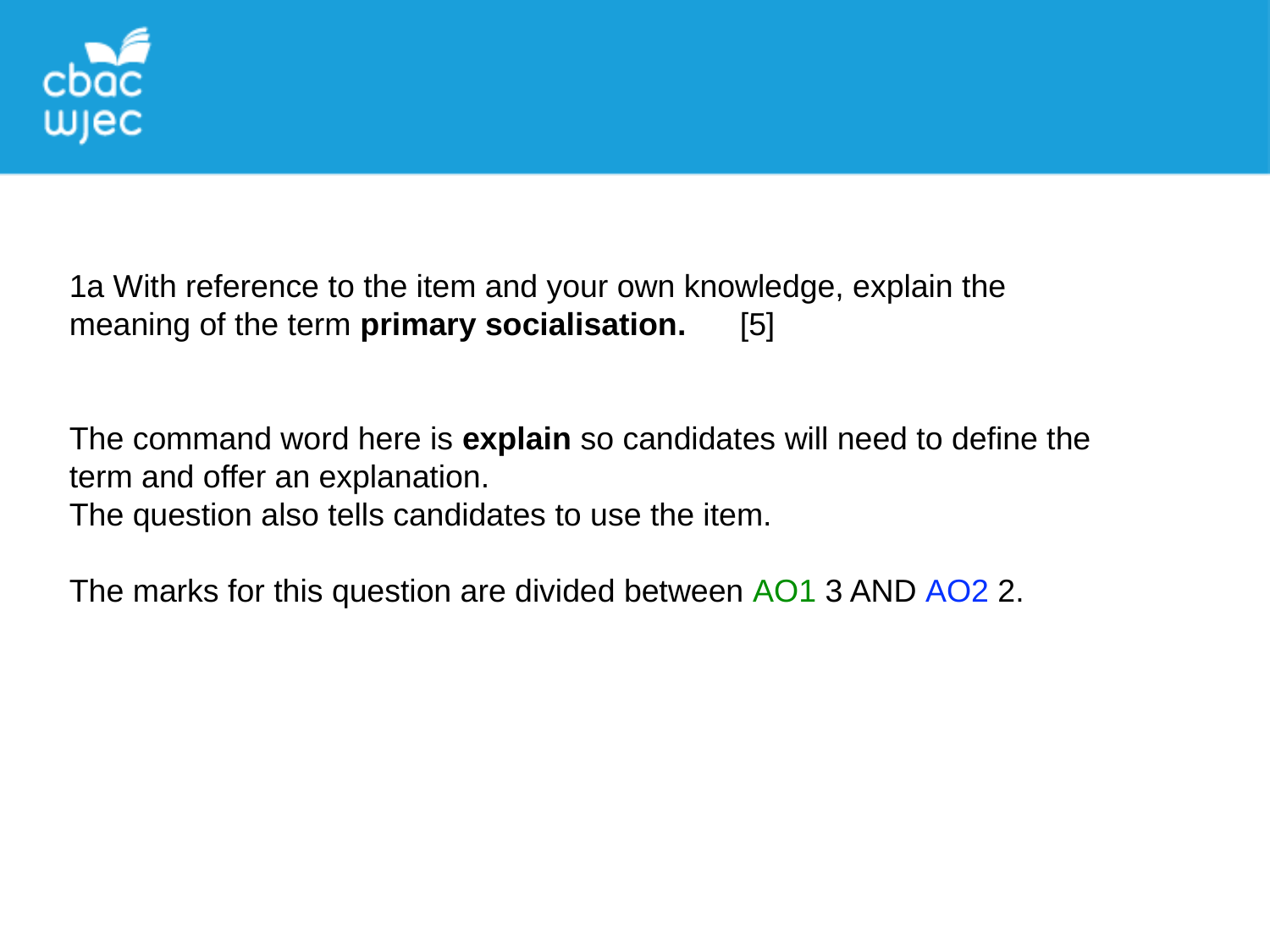

1a With reference to the item and your own knowledge, explain the meaning of the term primary socialisation.      [5]

The command word here is explain so candidates will need to define the term and offer an explanation.
The question also tells candidates to use the item.

The marks for this question are divided between AO1 3 AND AO2 2.